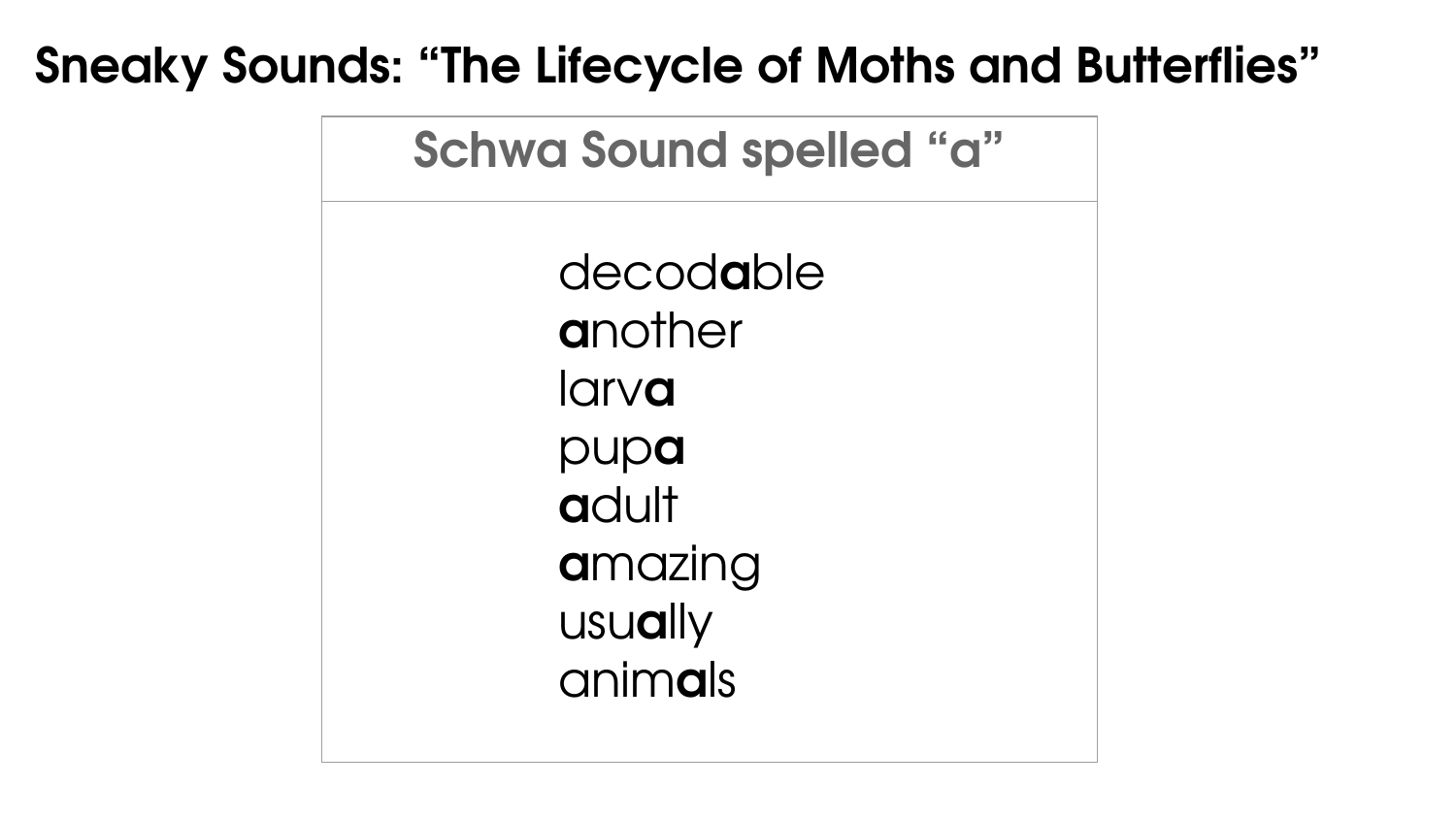

# Sneaky Sounds: “The Lifecycle of Moths and Butterflies”
| Schwa Sound spelled “a” |
| --- |
|  |
decodable
another
larva
pupa
adult
amazing
usually
animals